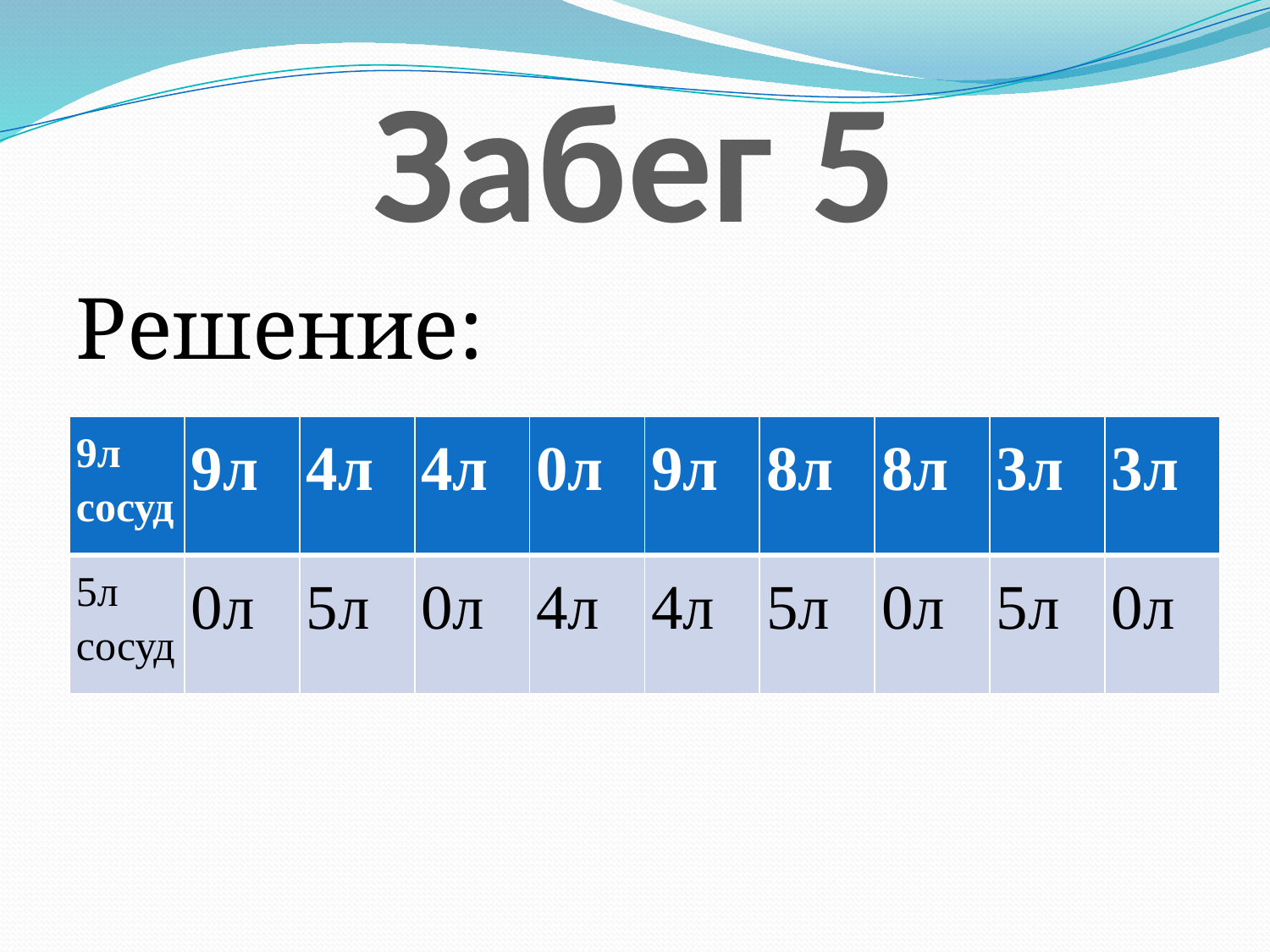

# Забег 5
Решение:

| 9л сосуд | 9л | 4л | 4л | 0л | 9л | 8л | 8л | 3л | 3л |
| --- | --- | --- | --- | --- | --- | --- | --- | --- | --- |
| 5л сосуд | 0л | 5л | 0л | 4л | 4л | 5л | 0л | 5л | 0л |